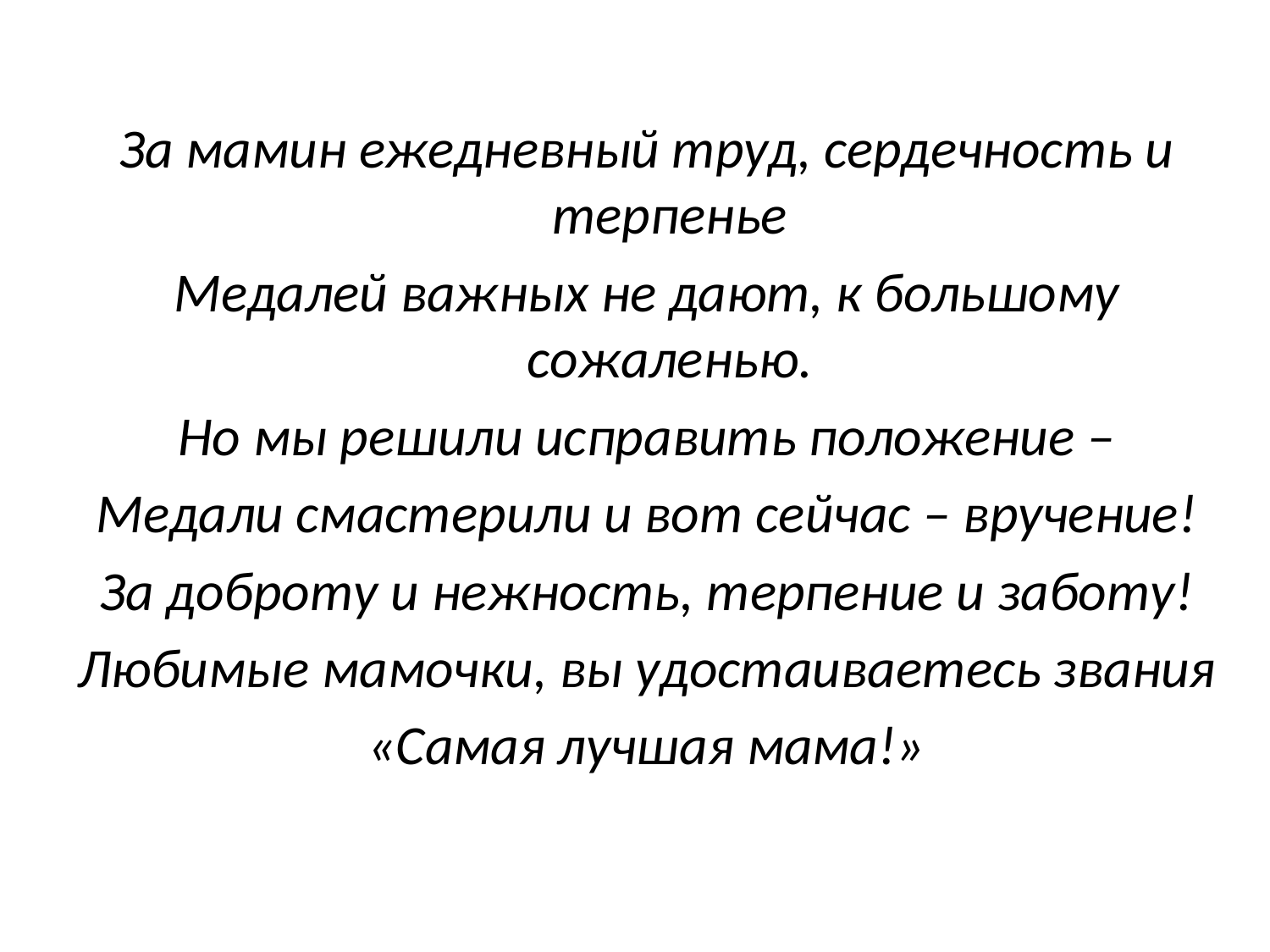

За мамин ежедневный труд, сердечность и терпенье
Медалей важных не дают, к большому сожаленью.
Но мы решили исправить положение –
Медали смастерили и вот сейчас – вручение!
За доброту и нежность, терпение и заботу!
Любимые мамочки, вы удостаиваетесь звания
«Самая лучшая мама!»